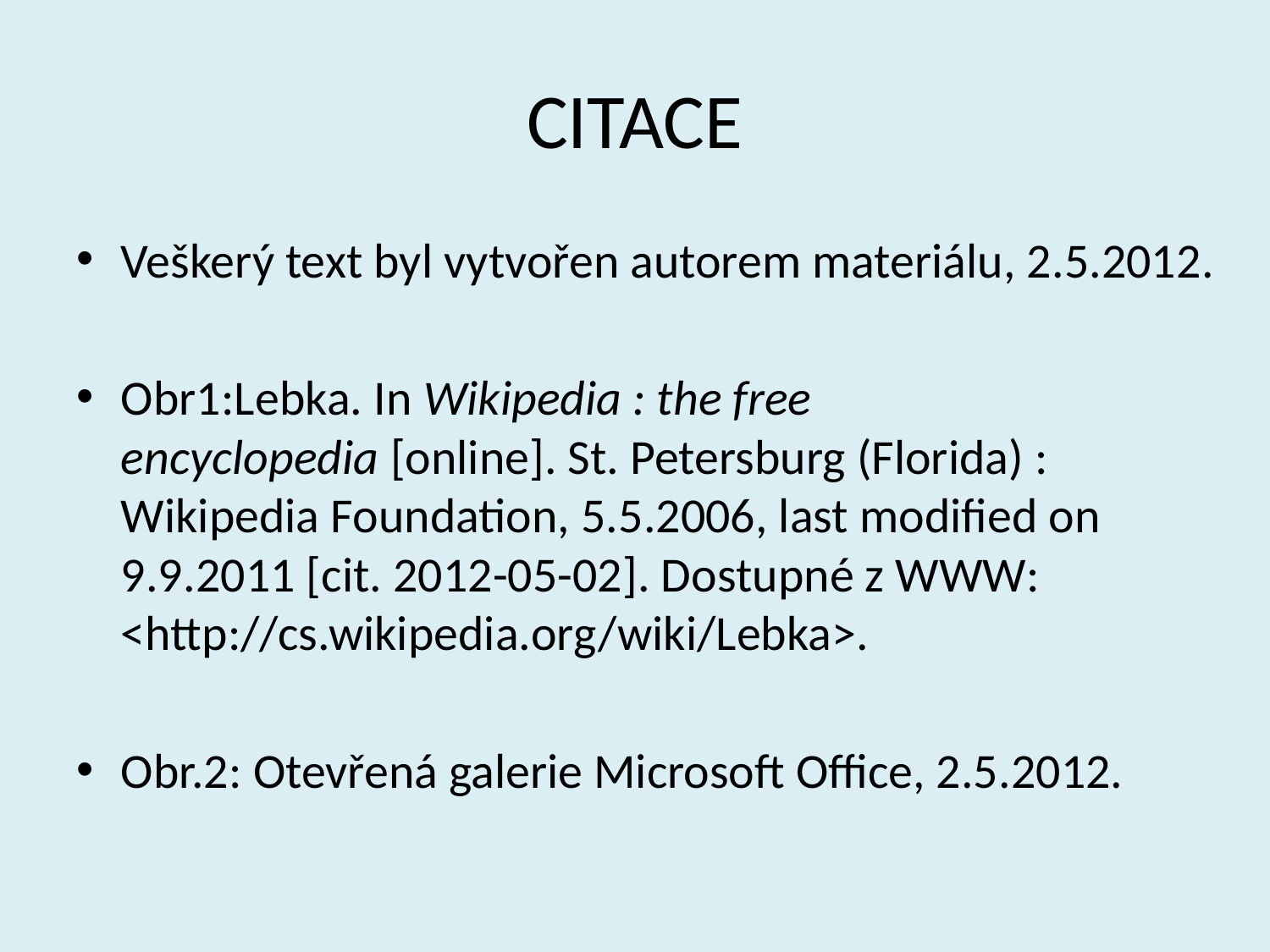

# CITACE
Veškerý text byl vytvořen autorem materiálu, 2.5.2012.

Obr1:Lebka. In Wikipedia : the free encyclopedia [online]. St. Petersburg (Florida) : Wikipedia Foundation, 5.5.2006, last modified on 9.9.2011 [cit. 2012-05-02]. Dostupné z WWW: <http://cs.wikipedia.org/wiki/Lebka>.

Obr.2: Otevřená galerie Microsoft Office, 2.5.2012.